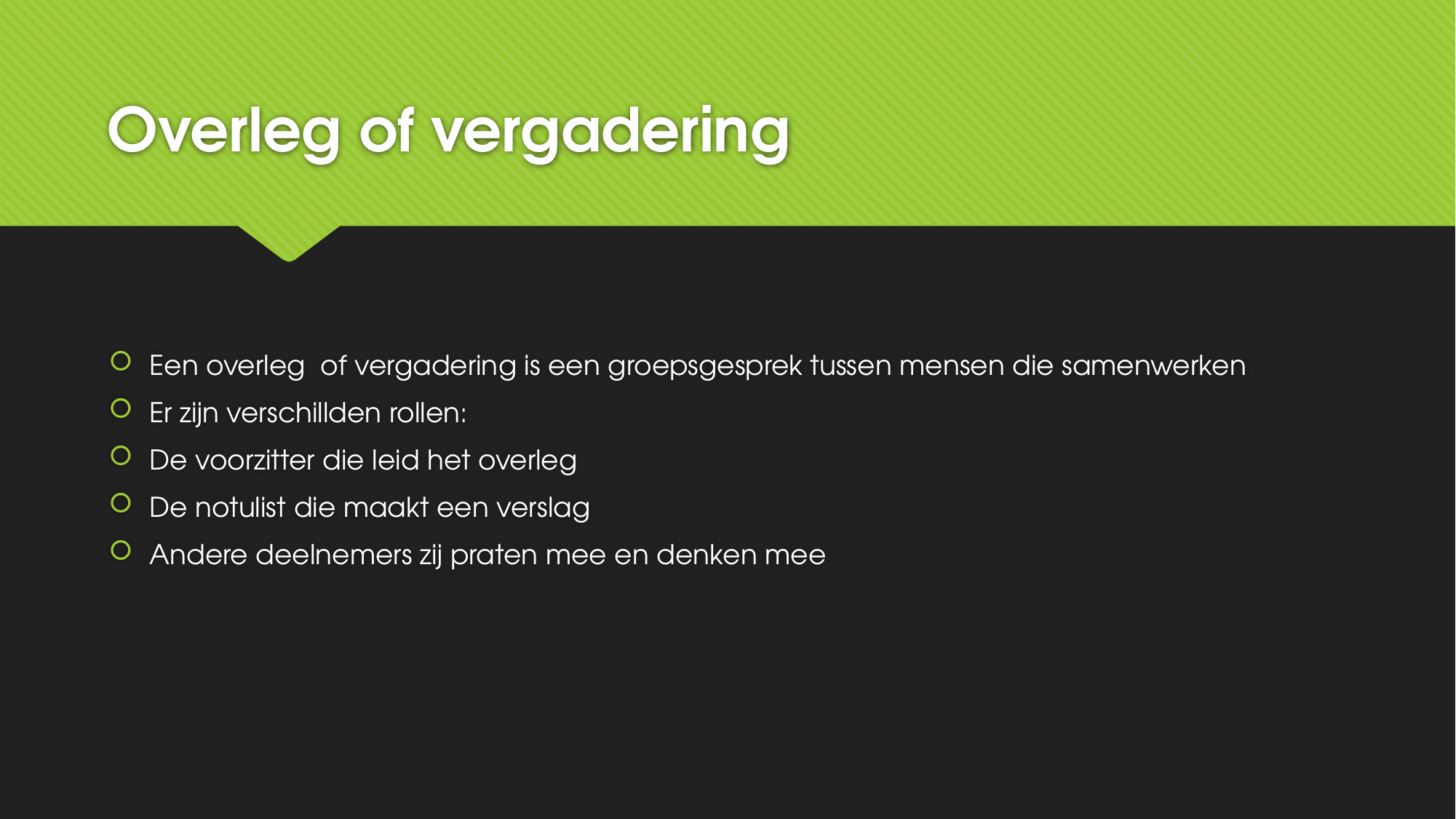

# Overleg of vergadering
Een overleg  of vergadering is een groepsgesprek tussen mensen die samenwerken
Er zijn verschillden rollen:
De voorzitter die leid het overleg
De notulist die maakt een verslag
Andere deelnemers zij praten mee en denken mee